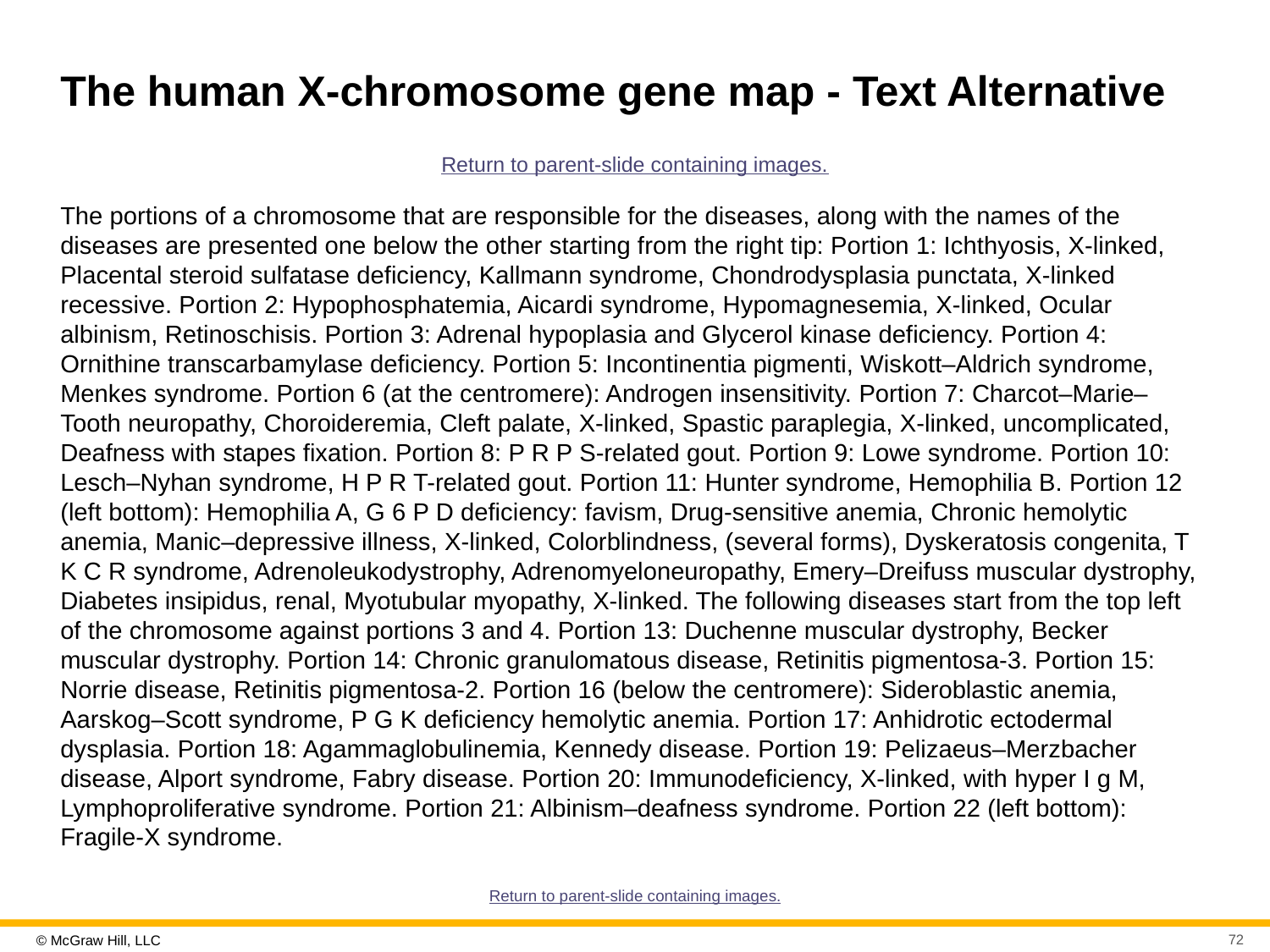

# The human X-chromosome gene map - Text Alternative
Return to parent-slide containing images.
The portions of a chromosome that are responsible for the diseases, along with the names of the diseases are presented one below the other starting from the right tip: Portion 1: Ichthyosis, X-linked, Placental steroid sulfatase deficiency, Kallmann syndrome, Chondrodysplasia punctata, X-linked recessive. Portion 2: Hypophosphatemia, Aicardi syndrome, Hypomagnesemia, X-linked, Ocular albinism, Retinoschisis. Portion 3: Adrenal hypoplasia and Glycerol kinase deficiency. Portion 4: Ornithine transcarbamylase deficiency. Portion 5: Incontinentia pigmenti, Wiskott–Aldrich syndrome, Menkes syndrome. Portion 6 (at the centromere): Androgen insensitivity. Portion 7: Charcot–Marie–Tooth neuropathy, Choroideremia, Cleft palate, X-linked, Spastic paraplegia, X-linked, uncomplicated, Deafness with stapes fixation. Portion 8: P R P S-related gout. Portion 9: Lowe syndrome. Portion 10: Lesch–Nyhan syndrome, H P R T-related gout. Portion 11: Hunter syndrome, Hemophilia B. Portion 12 (left bottom): Hemophilia A, G 6 P D deficiency: favism, Drug-sensitive anemia, Chronic hemolytic anemia, Manic–depressive illness, X-linked, Colorblindness, (several forms), Dyskeratosis congenita, T K C R syndrome, Adrenoleukodystrophy, Adrenomyeloneuropathy, Emery–Dreifuss muscular dystrophy, Diabetes insipidus, renal, Myotubular myopathy, X-linked. The following diseases start from the top left of the chromosome against portions 3 and 4. Portion 13: Duchenne muscular dystrophy, Becker muscular dystrophy. Portion 14: Chronic granulomatous disease, Retinitis pigmentosa-3. Portion 15: Norrie disease, Retinitis pigmentosa-2. Portion 16 (below the centromere): Sideroblastic anemia, Aarskog–Scott syndrome, P G K deficiency hemolytic anemia. Portion 17: Anhidrotic ectodermal dysplasia. Portion 18: Agammaglobulinemia, Kennedy disease. Portion 19: Pelizaeus–Merzbacher disease, Alport syndrome, Fabry disease. Portion 20: Immunodeficiency, X-linked, with hyper I g M, Lymphoproliferative syndrome. Portion 21: Albinism–deafness syndrome. Portion 22 (left bottom): Fragile-X syndrome.
Return to parent-slide containing images.
72